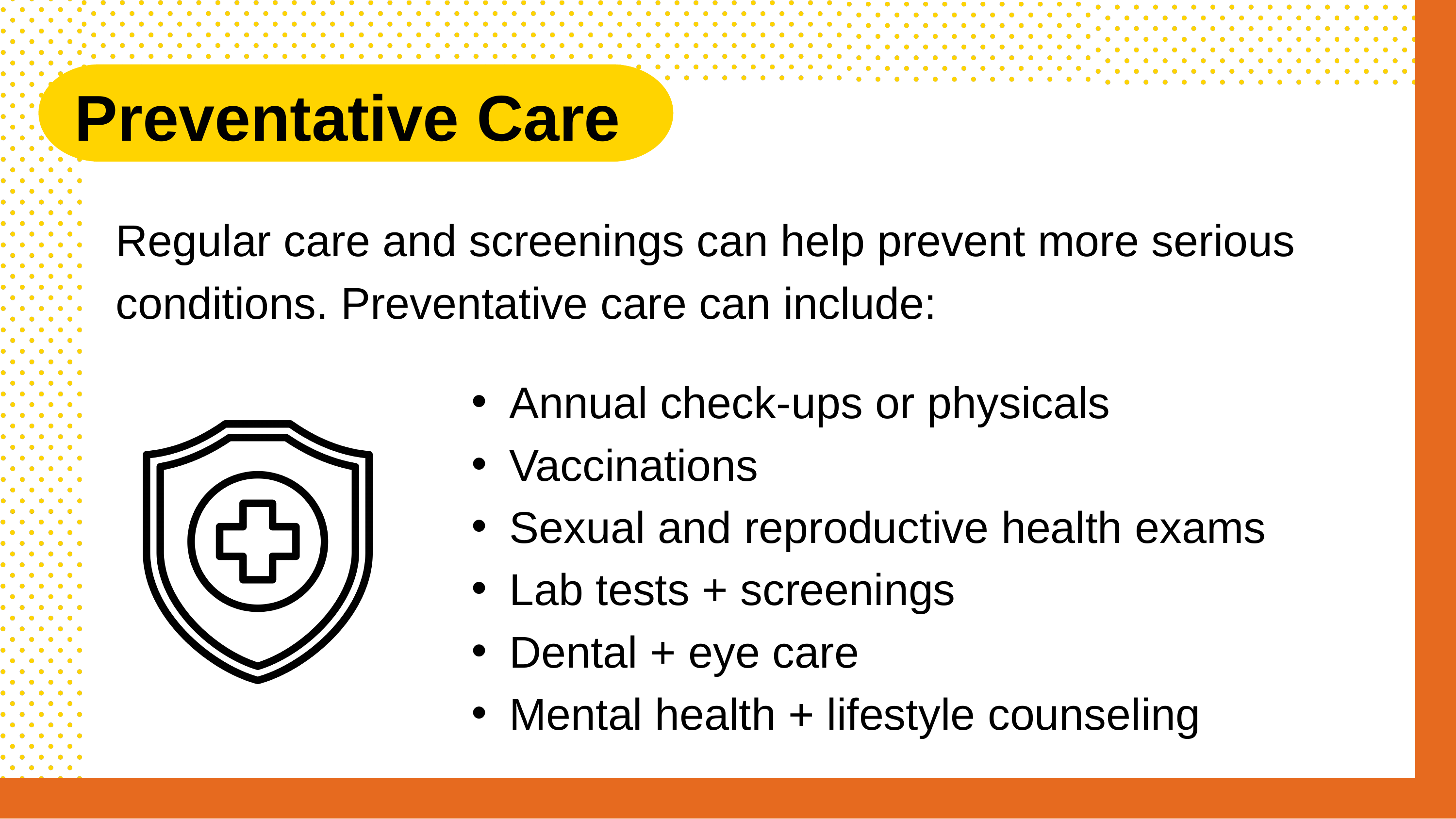

Preventative Care

Regular care and screenings can help prevent more serious conditions. Preventative care can include:

Annual check-ups or physicals
Vaccinations
Sexual and reproductive health exams
Lab tests + screenings
Dental + eye care
Mental health + lifestyle counseling